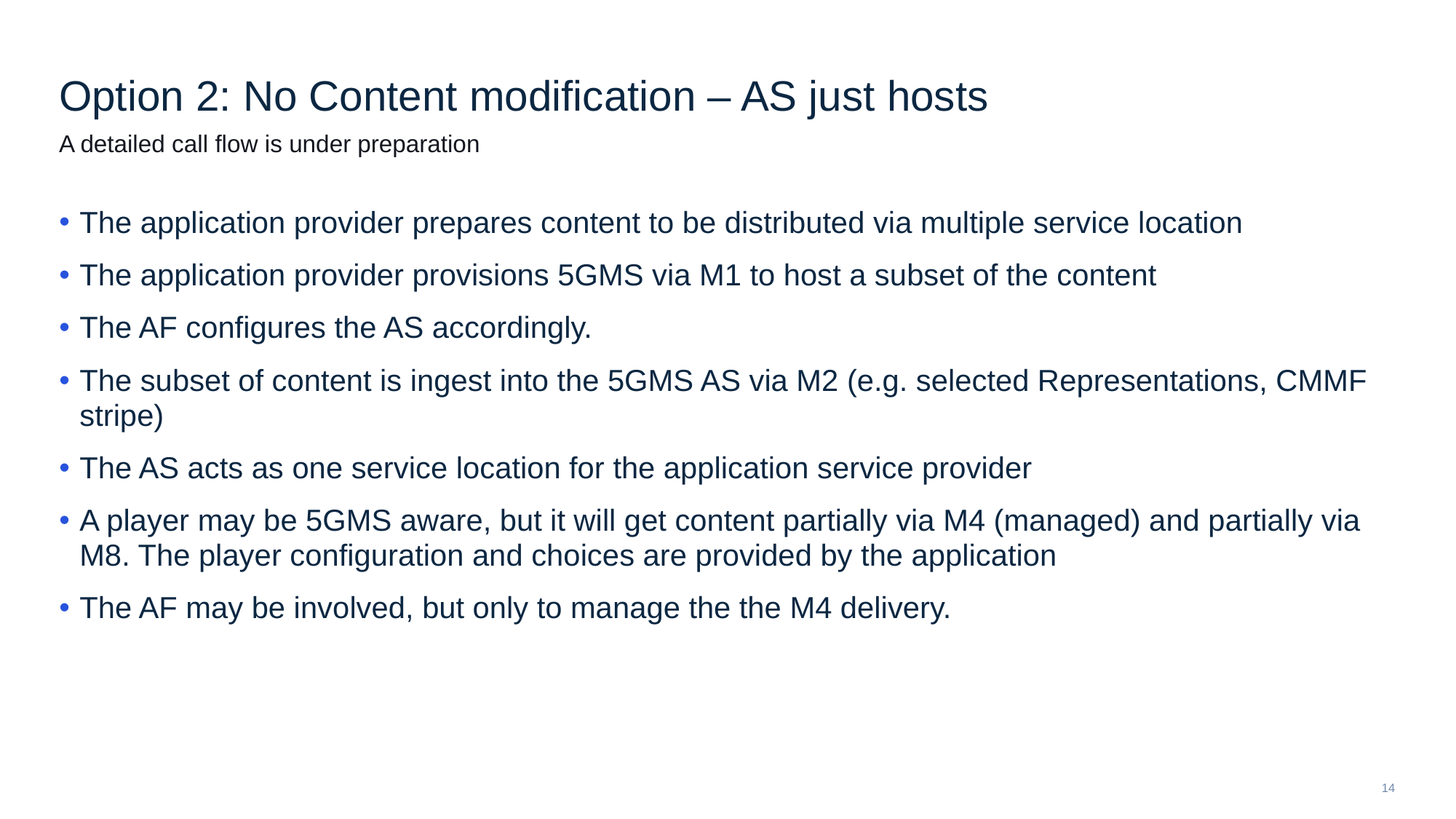

# Option 2: No Content modification – AS just hosts
A detailed call flow is under preparation
The application provider prepares content to be distributed via multiple service location
The application provider provisions 5GMS via M1 to host a subset of the content
The AF configures the AS accordingly.
The subset of content is ingest into the 5GMS AS via M2 (e.g. selected Representations, CMMF stripe)
The AS acts as one service location for the application service provider
A player may be 5GMS aware, but it will get content partially via M4 (managed) and partially via M8. The player configuration and choices are provided by the application
The AF may be involved, but only to manage the the M4 delivery.